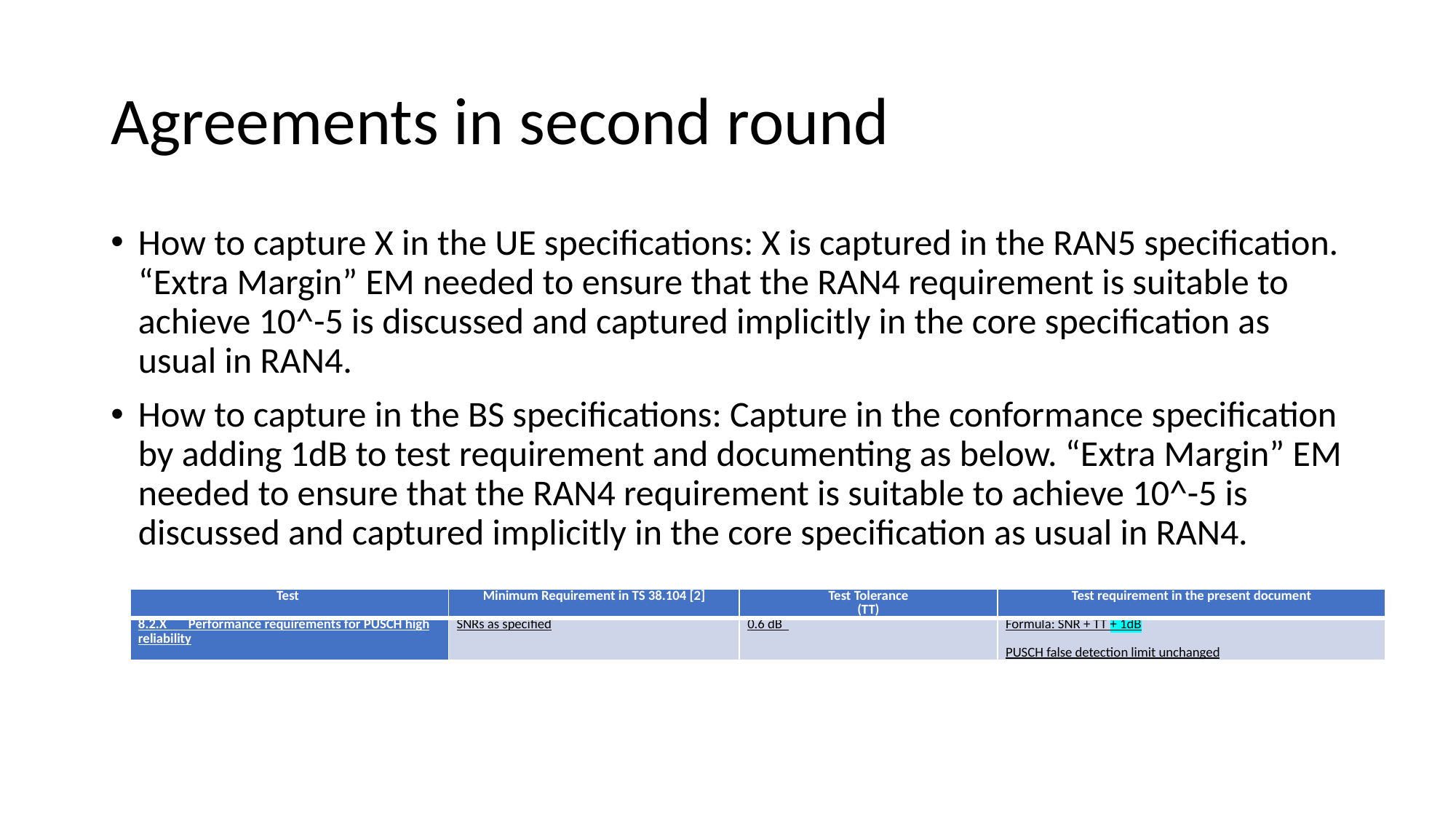

# Agreements in second round
How to capture X in the UE specifications: X is captured in the RAN5 specification. “Extra Margin” EM needed to ensure that the RAN4 requirement is suitable to achieve 10^-5 is discussed and captured implicitly in the core specification as usual in RAN4.
How to capture in the BS specifications: Capture in the conformance specification by adding 1dB to test requirement and documenting as below. “Extra Margin” EM needed to ensure that the RAN4 requirement is suitable to achieve 10^-5 is discussed and captured implicitly in the core specification as usual in RAN4.

| Test | Minimum Requirement in TS 38.104 [2] | Test Tolerance (TT) | Test requirement in the present document |
| --- | --- | --- | --- |
| 8.2.X       Performance requirements for PUSCH high reliability | SNRs as specified | 0.6 dB | Formula: SNR + TT + 1dB PUSCH false detection limit unchanged |